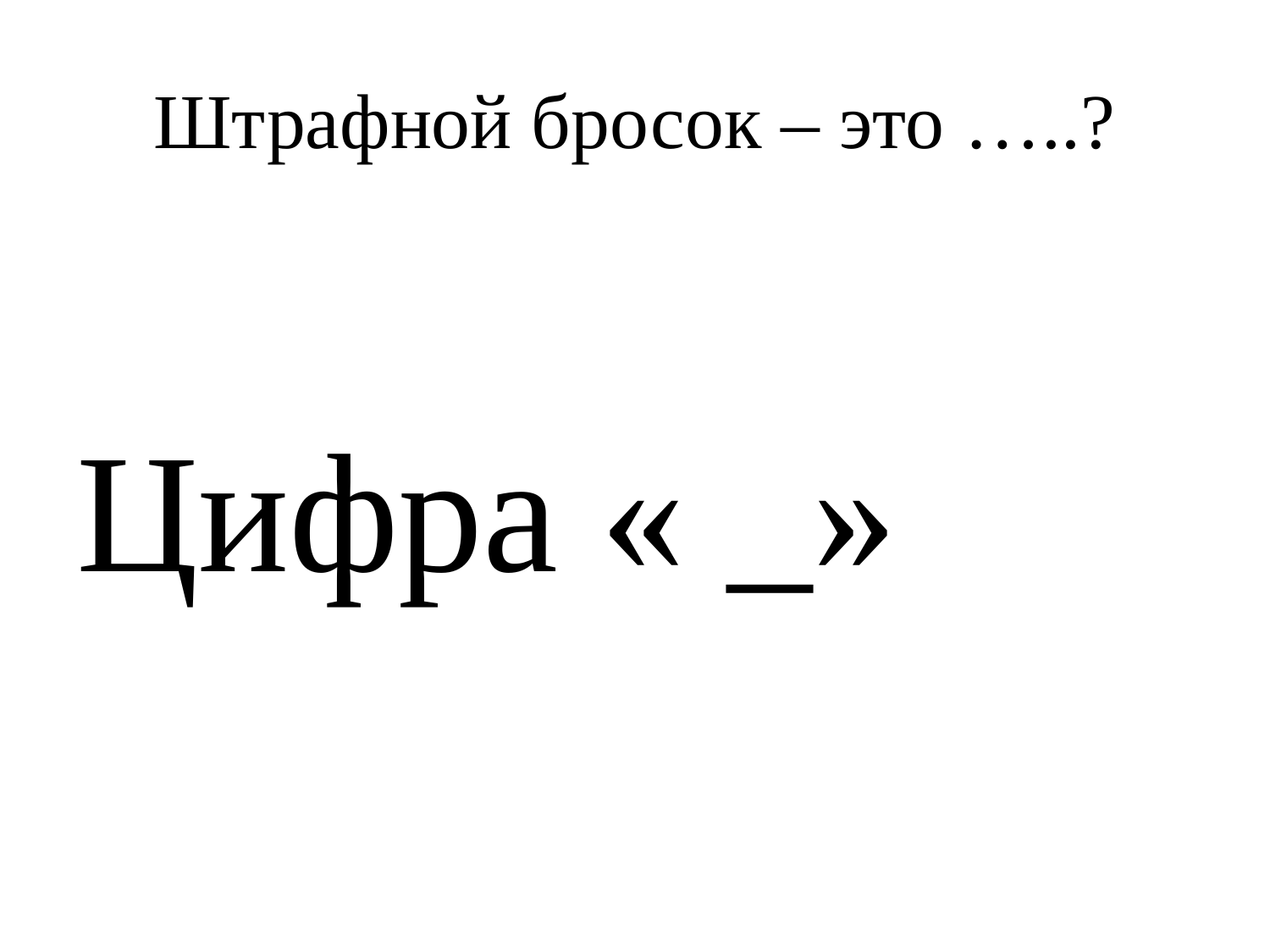

# Штрафной бросок – это …..?

Цифра « _»